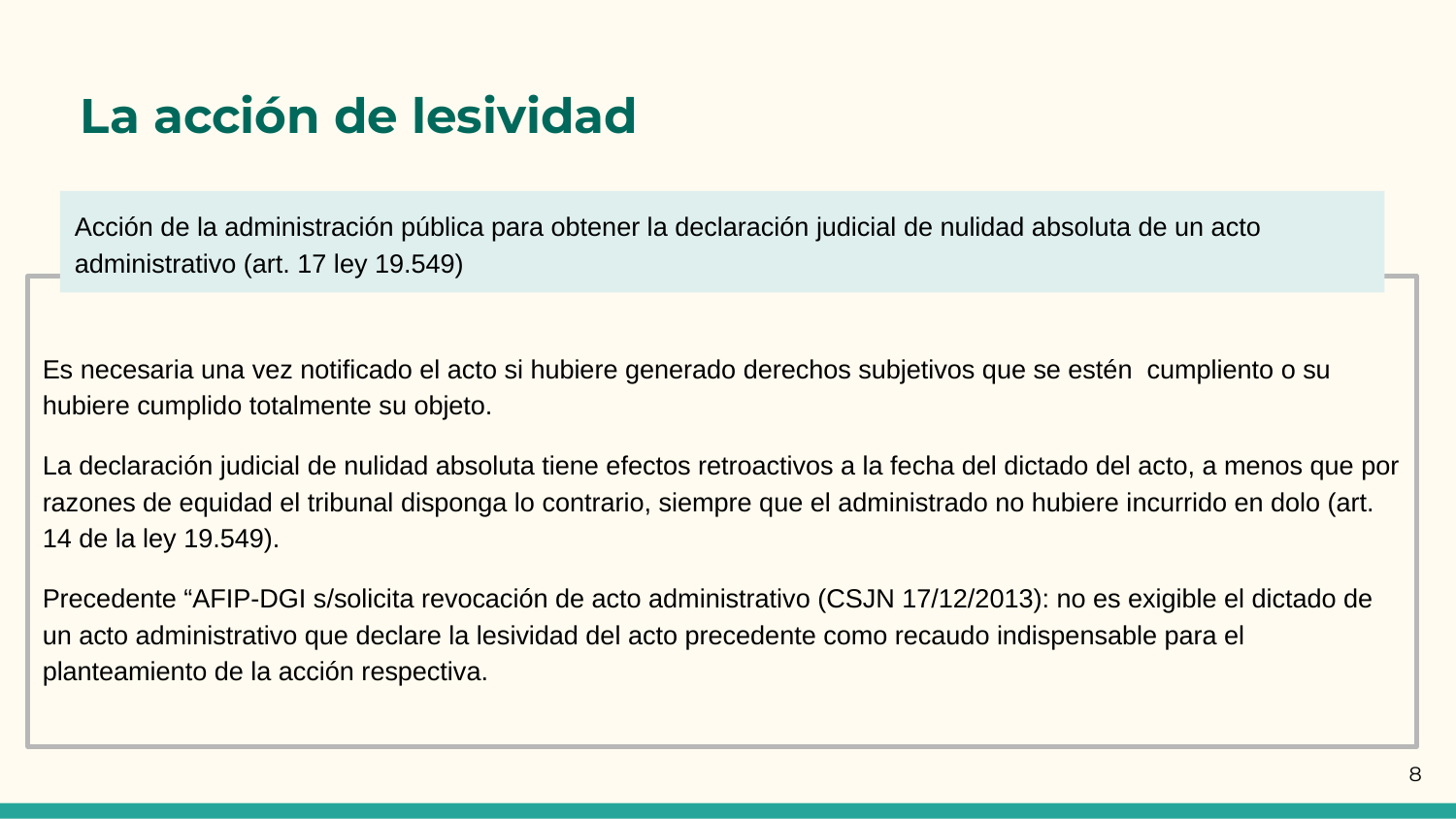

# La acción de lesividad

Acción de la administración pública para obtener la declaración judicial de nulidad absoluta de un acto administrativo (art. 17 ley 19.549)

Es necesaria una vez notificado el acto si hubiere generado derechos subjetivos que se estén  cumpliento o su hubiere cumplido totalmente su objeto.
La declaración judicial de nulidad absoluta tiene efectos retroactivos a la fecha del dictado del acto, a menos que por razones de equidad el tribunal disponga lo contrario, siempre que el administrado no hubiere incurrido en dolo (art. 14 de la ley 19.549).
Precedente “AFIP-DGI s/solicita revocación de acto administrativo (CSJN 17/12/2013): no es exigible el dictado de un acto administrativo que declare la lesividad del acto precedente como recaudo indispensable para el planteamiento de la acción respectiva.

8